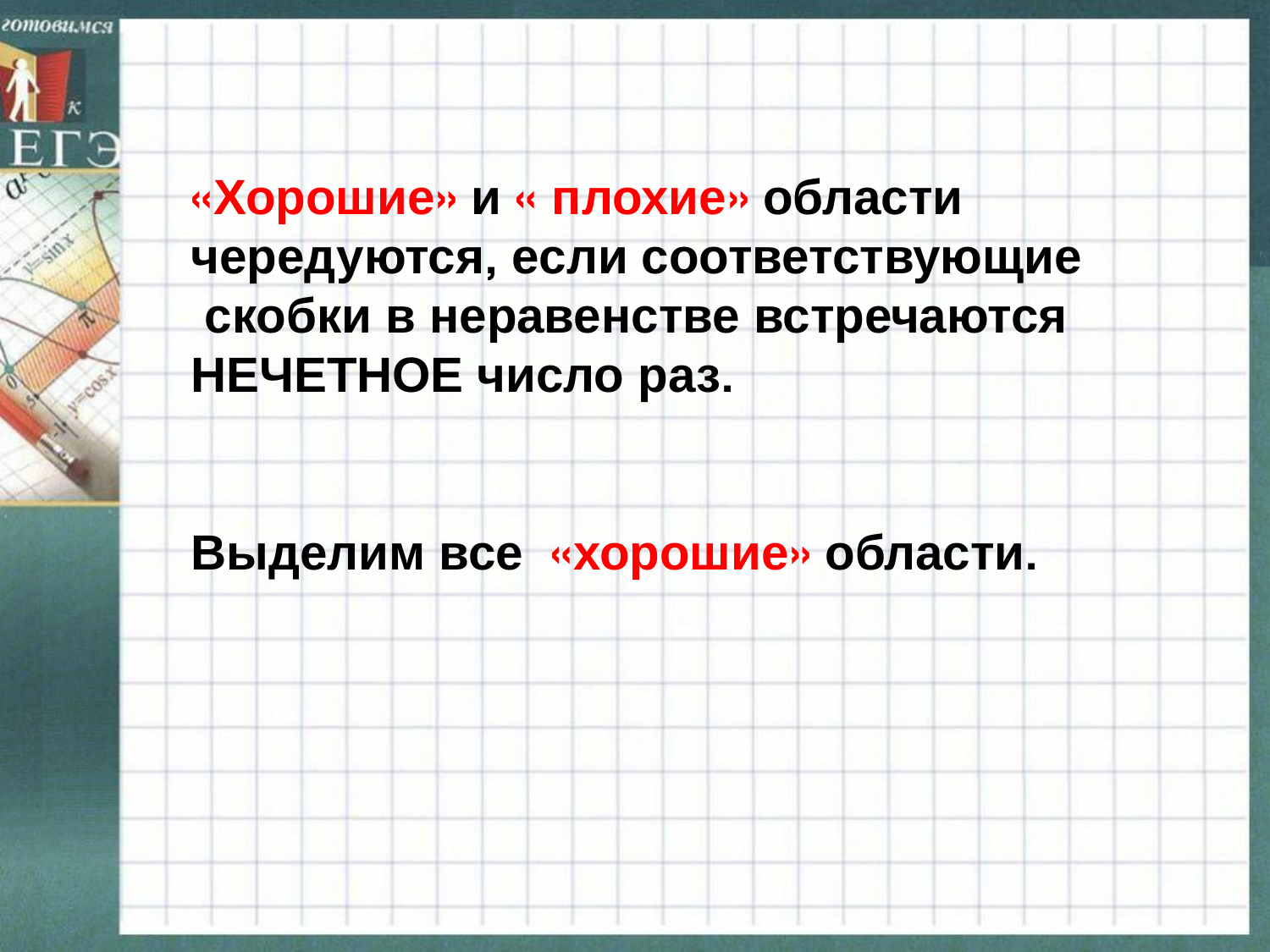

«Хорошие» и « плохие» области    чередуются, если соответствующие
 скобки в неравенстве встречаются НЕЧЕТНОЕ число раз.

Выделим все  «хорошие» области.